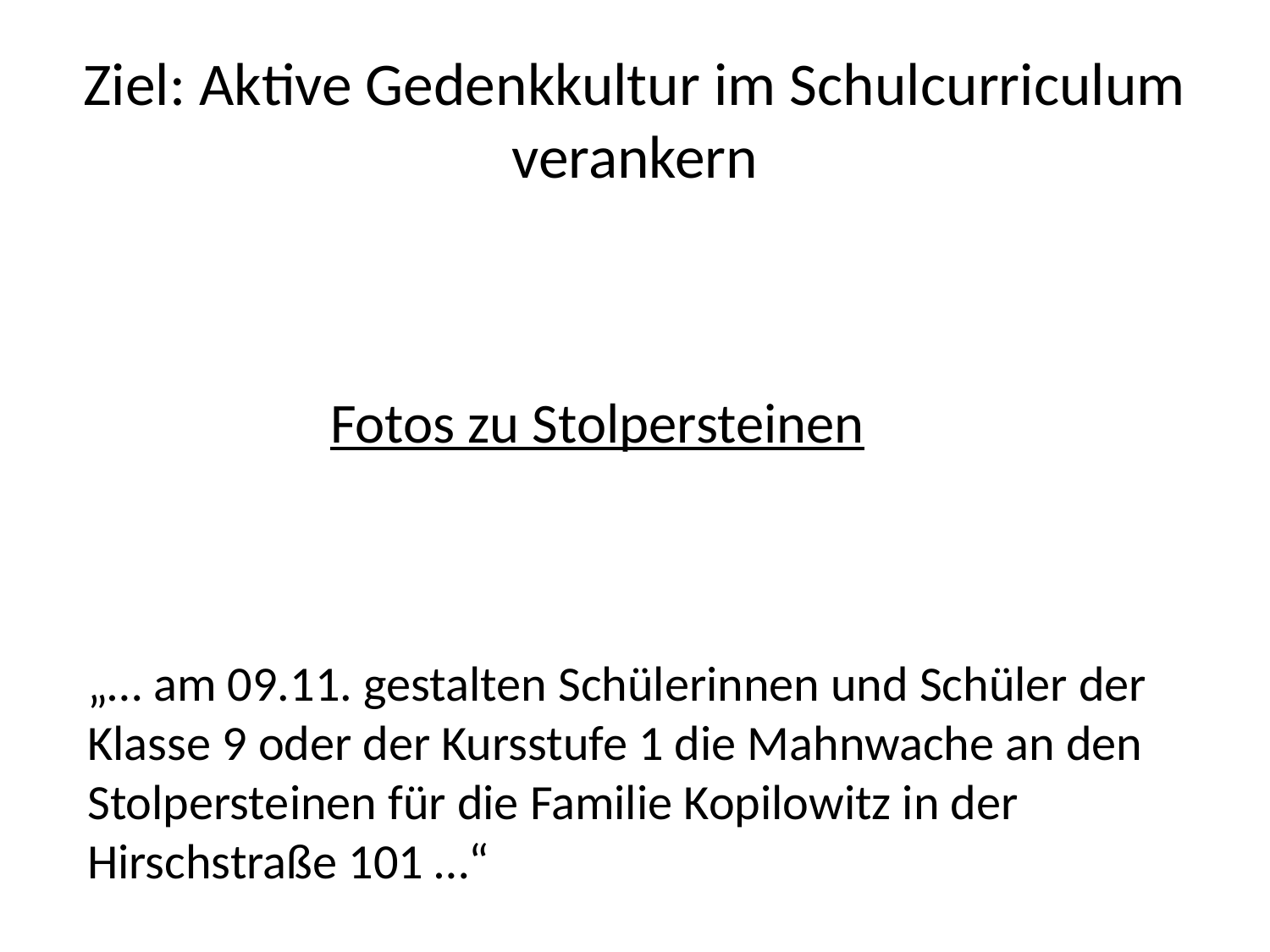

# Ziel: Aktive Gedenkkultur im Schulcurriculum verankern

		Fotos zu Stolpersteinen
„… am 09.11. gestalten Schülerinnen und Schüler der Klasse 9 oder der Kursstufe 1 die Mahnwache an den Stolpersteinen für die Familie Kopilowitz in der Hirschstraße 101 …“